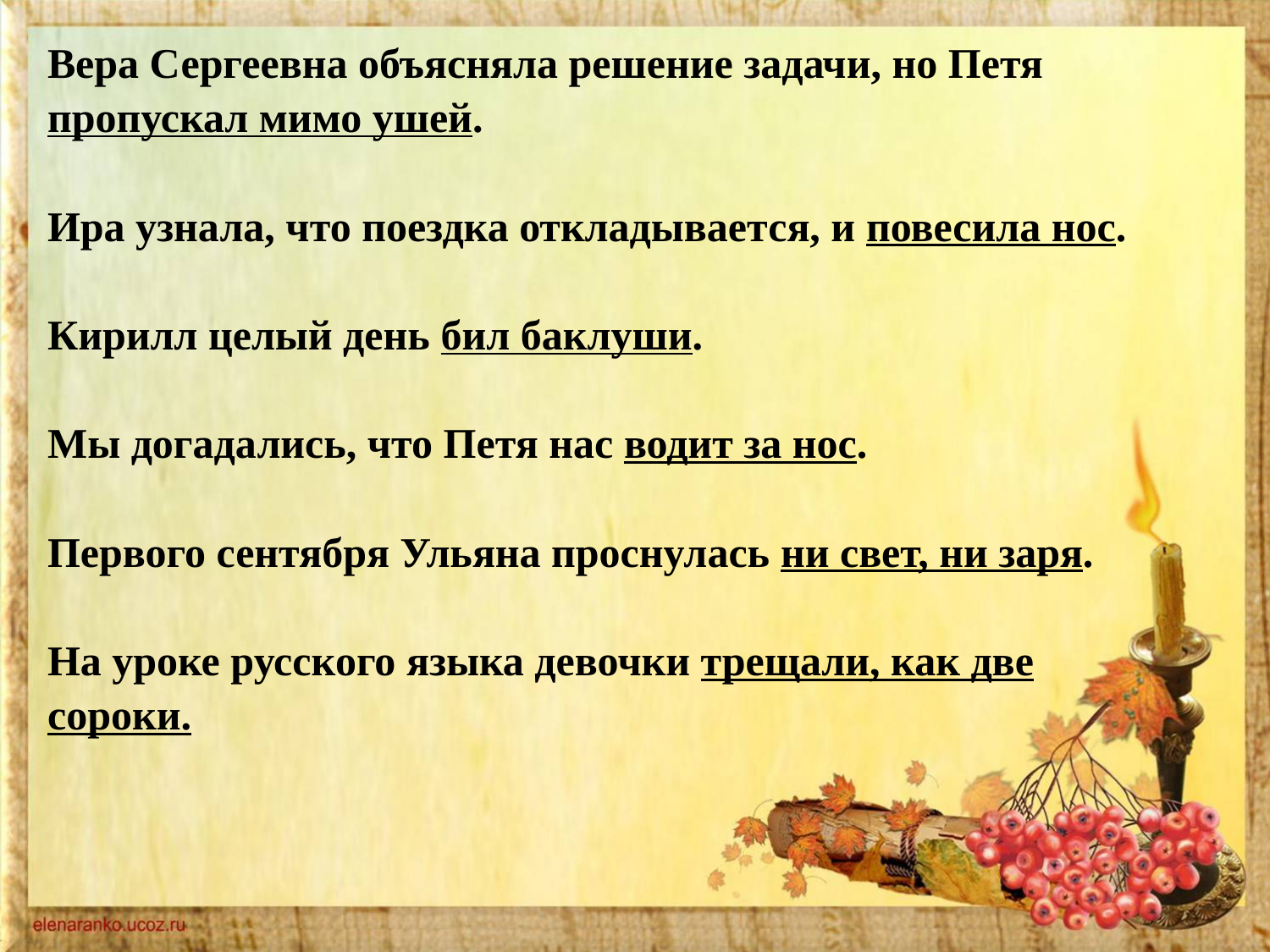

Вера Сергеевна объясняла решение задачи, но Петя пропускал мимо ушей.

Ира узнала, что поездка откладывается, и повесила нос.

Кирилл целый день бил баклуши.

Мы догадались, что Петя нас водит за нос.

Первого сентября Ульяна проснулась ни свет, ни заря.

На уроке русского языка девочки трещали, как две сороки.
#